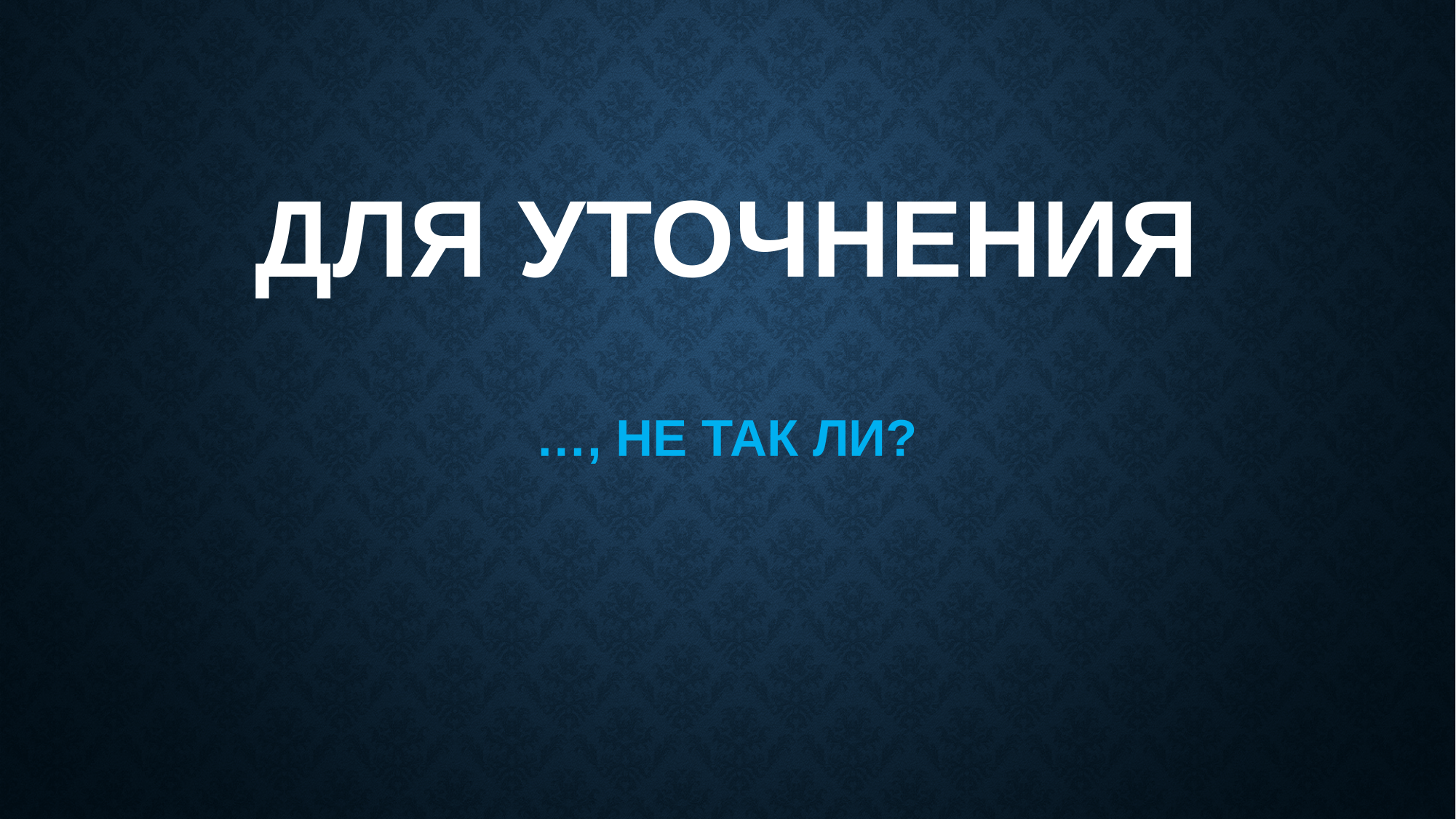

# Для уточнения …, не так ли?